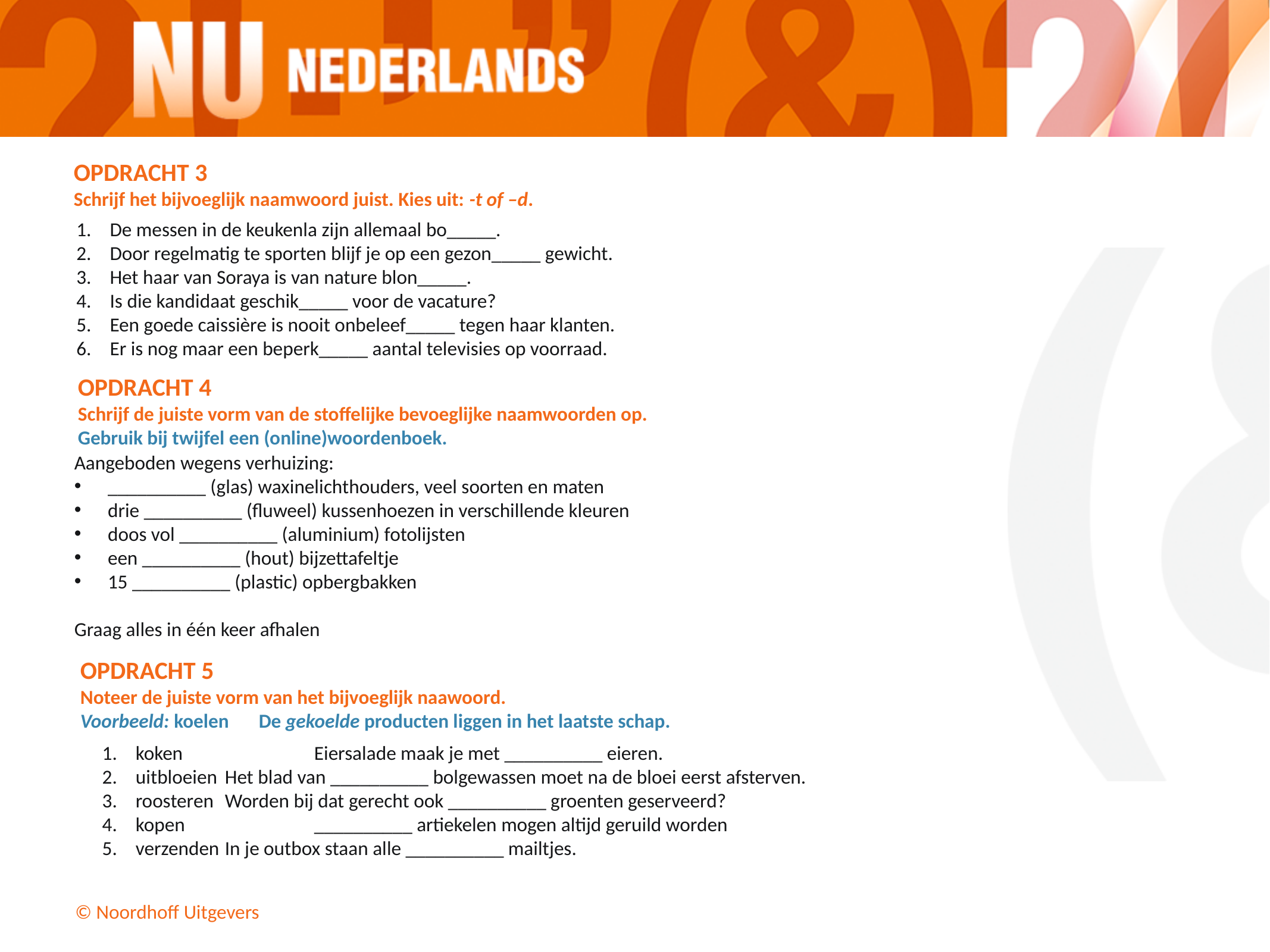

OPDRACHT 3
Schrijf het bijvoeglijk naamwoord juist. Kies uit: -t of –d.
De messen in de keukenla zijn allemaal bo_____.
Door regelmatig te sporten blijf je op een gezon_____ gewicht.
Het haar van Soraya is van nature blon_____.
Is die kandidaat geschik_____ voor de vacature?
Een goede caissière is nooit onbeleef_____ tegen haar klanten.
Er is nog maar een beperk_____ aantal televisies op voorraad.
OPDRACHT 4
Schrijf de juiste vorm van de stoffelijke bevoeglijke naamwoorden op.
Gebruik bij twijfel een (online)woordenboek.
Aangeboden wegens verhuizing:
__________ (glas) waxinelichthouders, veel soorten en maten
drie __________ (fluweel) kussenhoezen in verschillende kleuren
doos vol __________ (aluminium) fotolijsten
een __________ (hout) bijzettafeltje
15 __________ (plastic) opbergbakken

Graag alles in één keer afhalen
OPDRACHT 5
Noteer de juiste vorm van het bijvoeglijk naawoord.
Voorbeeld: koelen	De gekoelde producten liggen in het laatste schap.
koken		Eiersalade maak je met __________ eieren.
uitbloeien	Het blad van __________ bolgewassen moet na de bloei eerst afsterven.
roosteren 	Worden bij dat gerecht ook __________ groenten geserveerd?
kopen		__________ artiekelen mogen altijd geruild worden
verzenden	In je outbox staan alle __________ mailtjes.